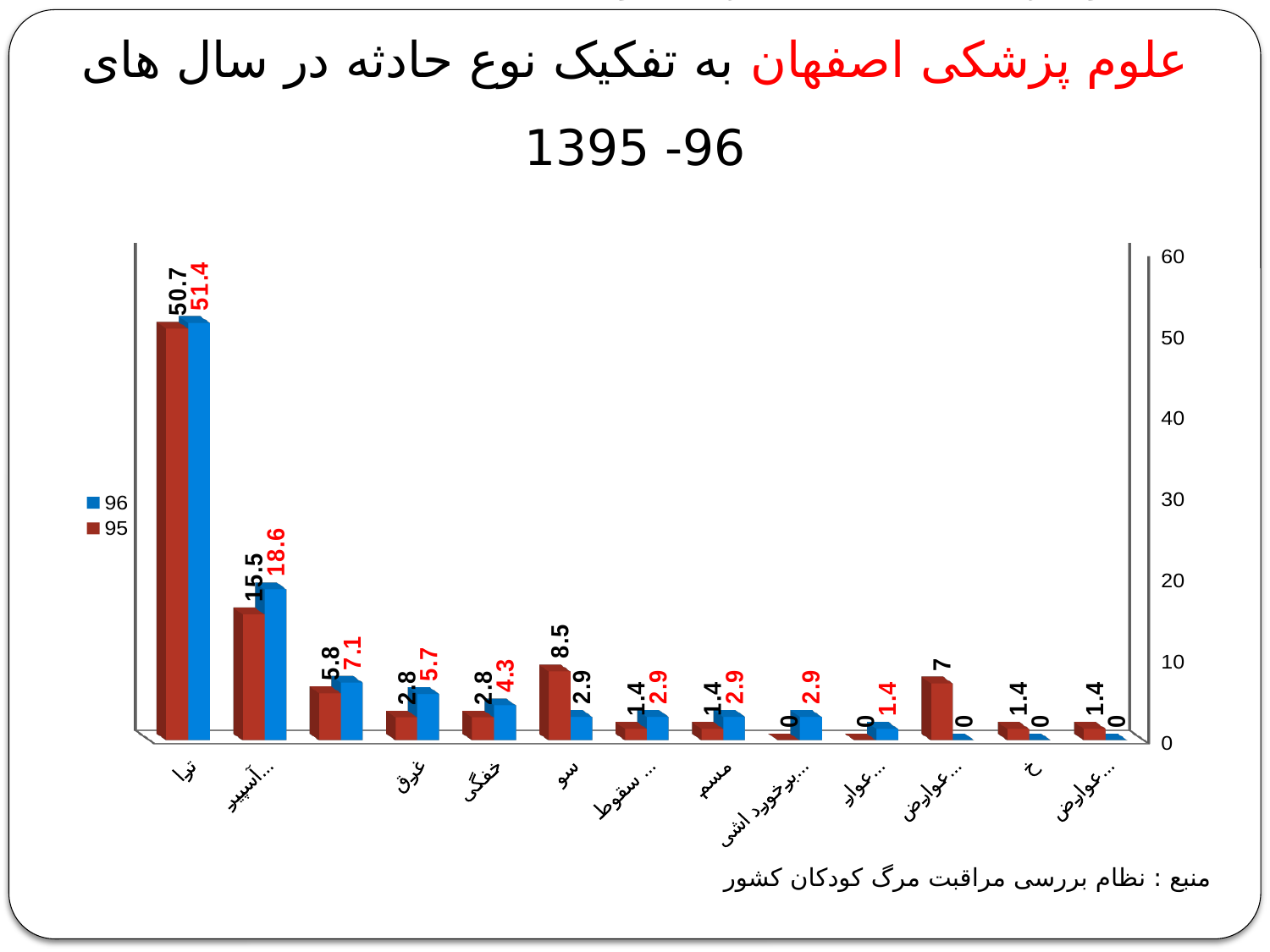

# نمودار 4- مقایسه مرگ کودکان 59-1 ماهه دانشگاه علوم پزشکی اصفهان به تفکیک نوع حادثه در سال های 96- 1395

[unsupported chart]

منبع : نظام بررسی مراقبت مرگ کودکان کشور